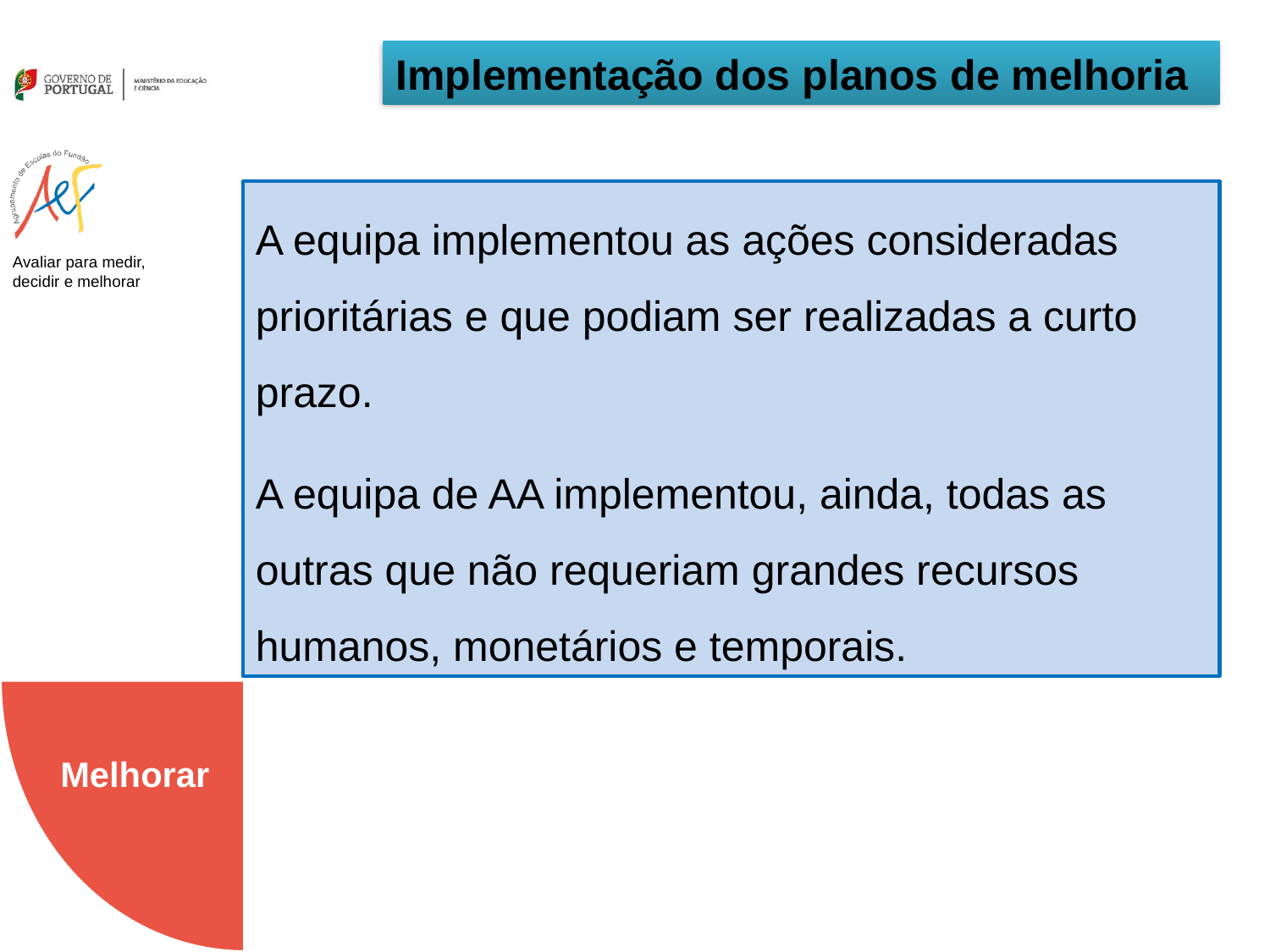

Implementação dos planos de melhoria
A equipa implementou as ações consideradas prioritárias e que podiam ser realizadas a curto prazo.

A equipa de AA implementou, ainda, todas as outras que não requeriam grandes recursos humanos, monetários e temporais.

Melhorar